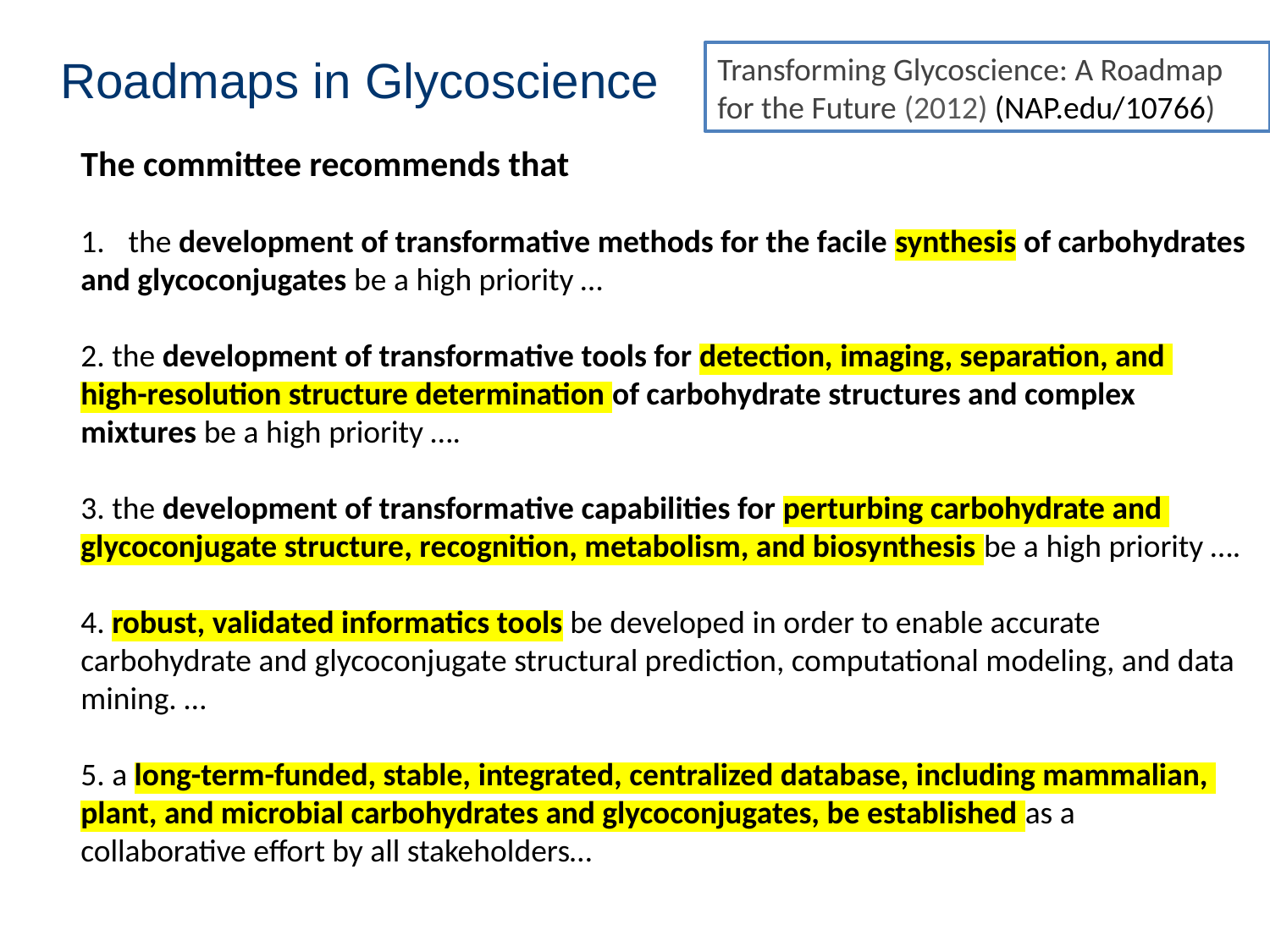

Roadmaps in Glycoscience
Transforming Glycoscience: A Roadmap
for the Future (2012) (NAP.edu/10766)
The committee recommends that

the development of transformative methods for the facile synthesis of carbohydrates
and glycoconjugates be a high priority …

2. the development of transformative tools for detection, imaging, separation, and
high-resolution structure determination of carbohydrate structures and complex
mixtures be a high priority ….

3. the development of transformative capabilities for perturbing carbohydrate and
glycoconjugate structure, recognition, metabolism, and biosynthesis be a high priority ….

4. robust, validated informatics tools be developed in order to enable accurate
carbohydrate and glycoconjugate structural prediction, computational modeling, and data
mining. …

5. a long-term-funded, stable, integrated, centralized database, including mammalian,
plant, and microbial carbohydrates and glycoconjugates, be established as a
collaborative effort by all stakeholders…